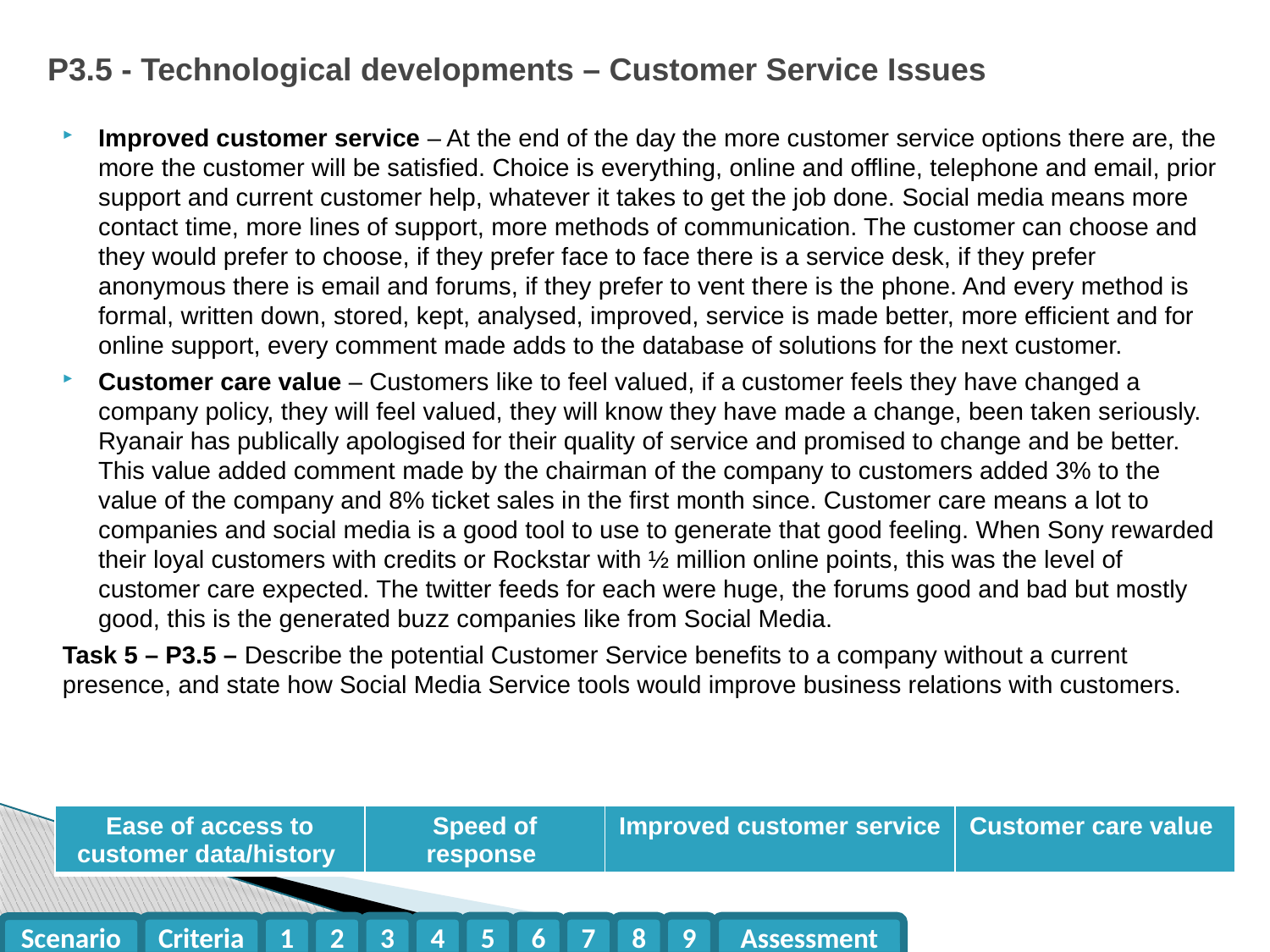

# P3.5 - Technological developments – Customer Service Issues
Improved customer service – At the end of the day the more customer service options there are, the more the customer will be satisfied. Choice is everything, online and offline, telephone and email, prior support and current customer help, whatever it takes to get the job done. Social media means more contact time, more lines of support, more methods of communication. The customer can choose and they would prefer to choose, if they prefer face to face there is a service desk, if they prefer anonymous there is email and forums, if they prefer to vent there is the phone. And every method is formal, written down, stored, kept, analysed, improved, service is made better, more efficient and for online support, every comment made adds to the database of solutions for the next customer.
Customer care value – Customers like to feel valued, if a customer feels they have changed a company policy, they will feel valued, they will know they have made a change, been taken seriously. Ryanair has publically apologised for their quality of service and promised to change and be better. This value added comment made by the chairman of the company to customers added 3% to the value of the company and 8% ticket sales in the first month since. Customer care means a lot to companies and social media is a good tool to use to generate that good feeling. When Sony rewarded their loyal customers with credits or Rockstar with ½ million online points, this was the level of customer care expected. The twitter feeds for each were huge, the forums good and bad but mostly good, this is the generated buzz companies like from Social Media.
Task 5 – P3.5 – Describe the potential Customer Service benefits to a company without a current presence, and state how Social Media Service tools would improve business relations with customers.

| Ease of access to customer data/history | Speed of response | Improved customer service | Customer care value |
| --- | --- | --- | --- |